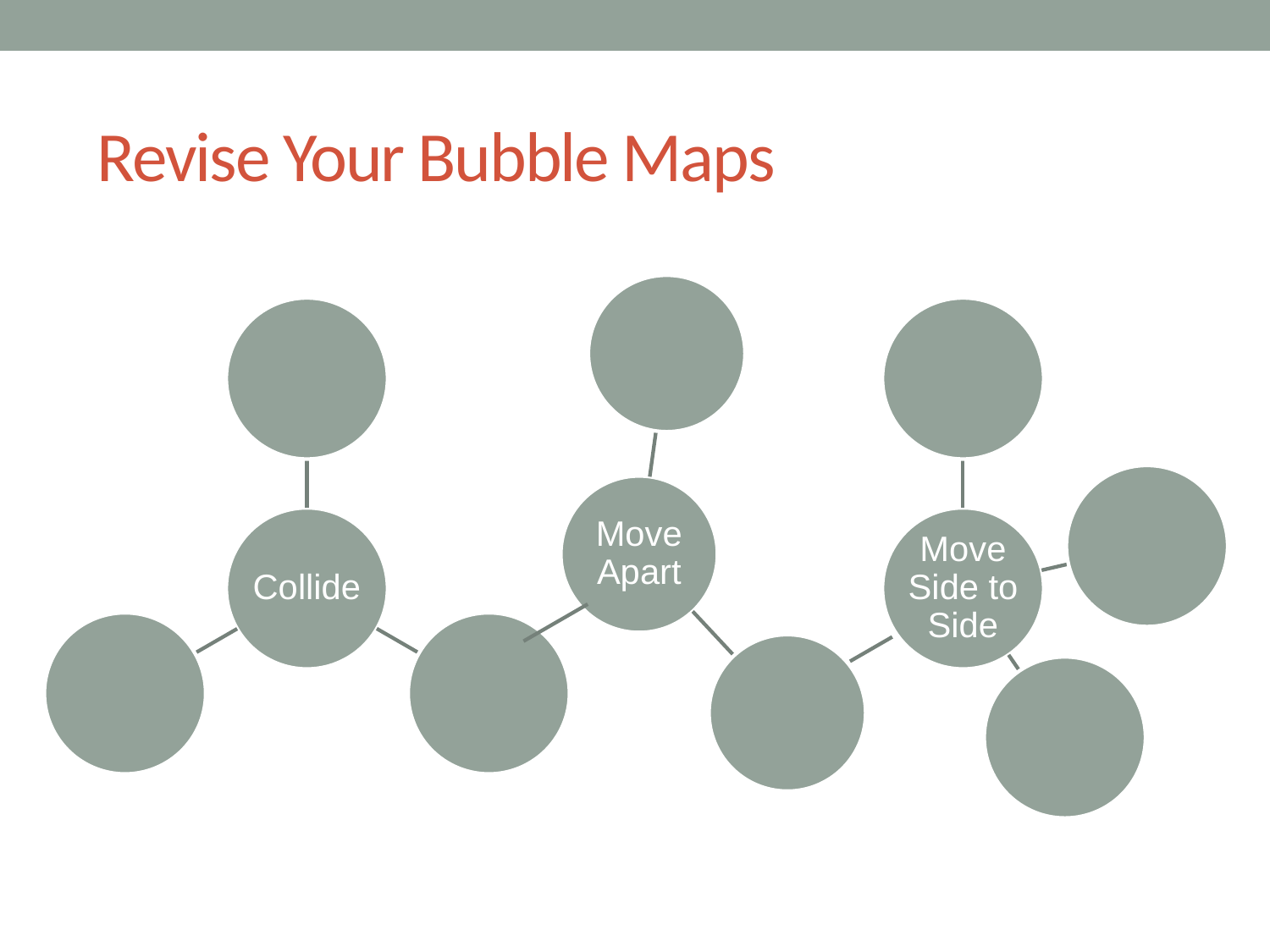

# Revise Your Bubble Maps
Collide

Move Side to Side

Move Apart